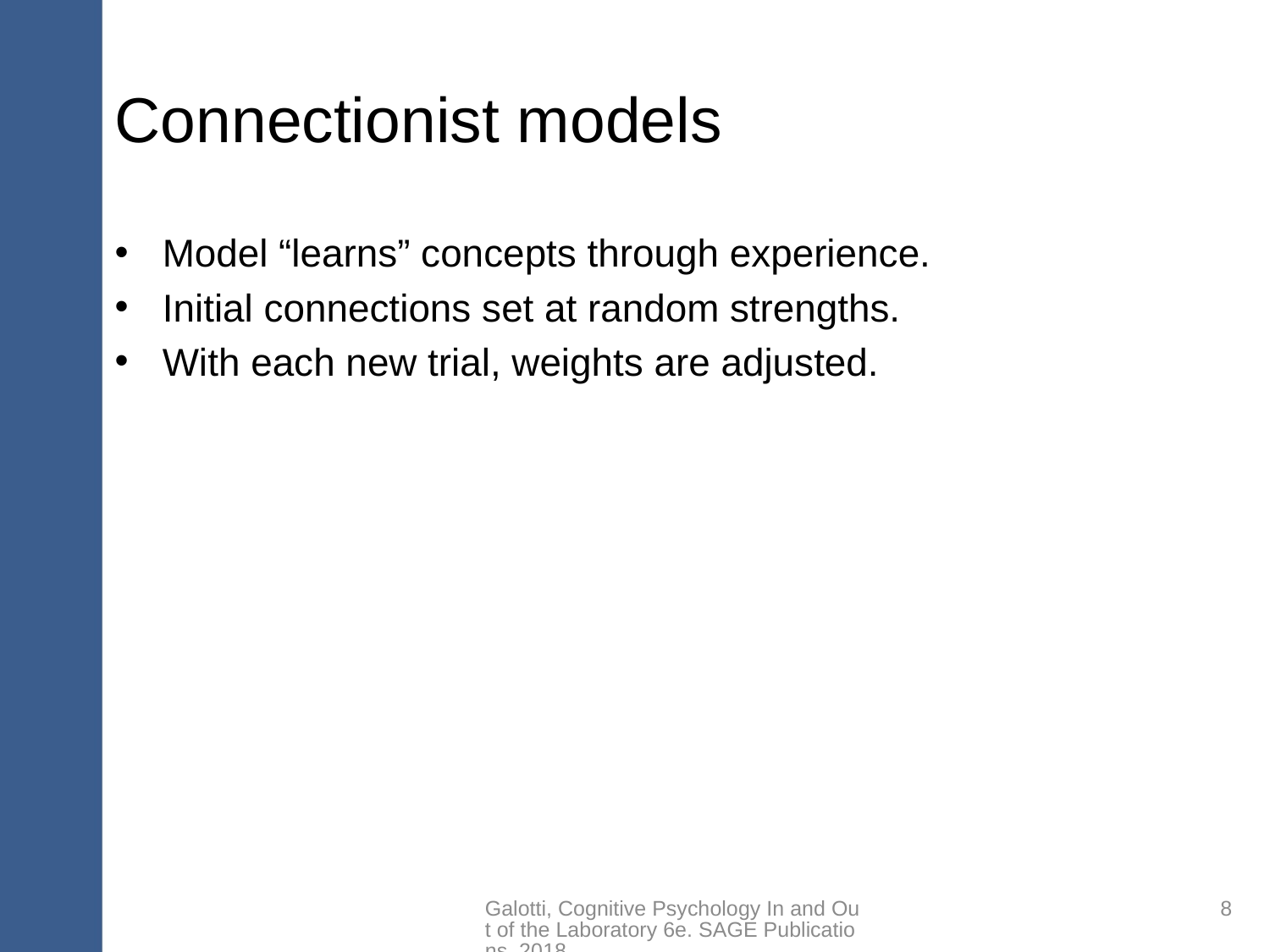

# Connectionist models
Model “learns” concepts through experience.
Initial connections set at random strengths.
With each new trial, weights are adjusted.
Galotti, Cognitive Psychology In and Out of the Laboratory 6e. SAGE Publications, 2018.
8